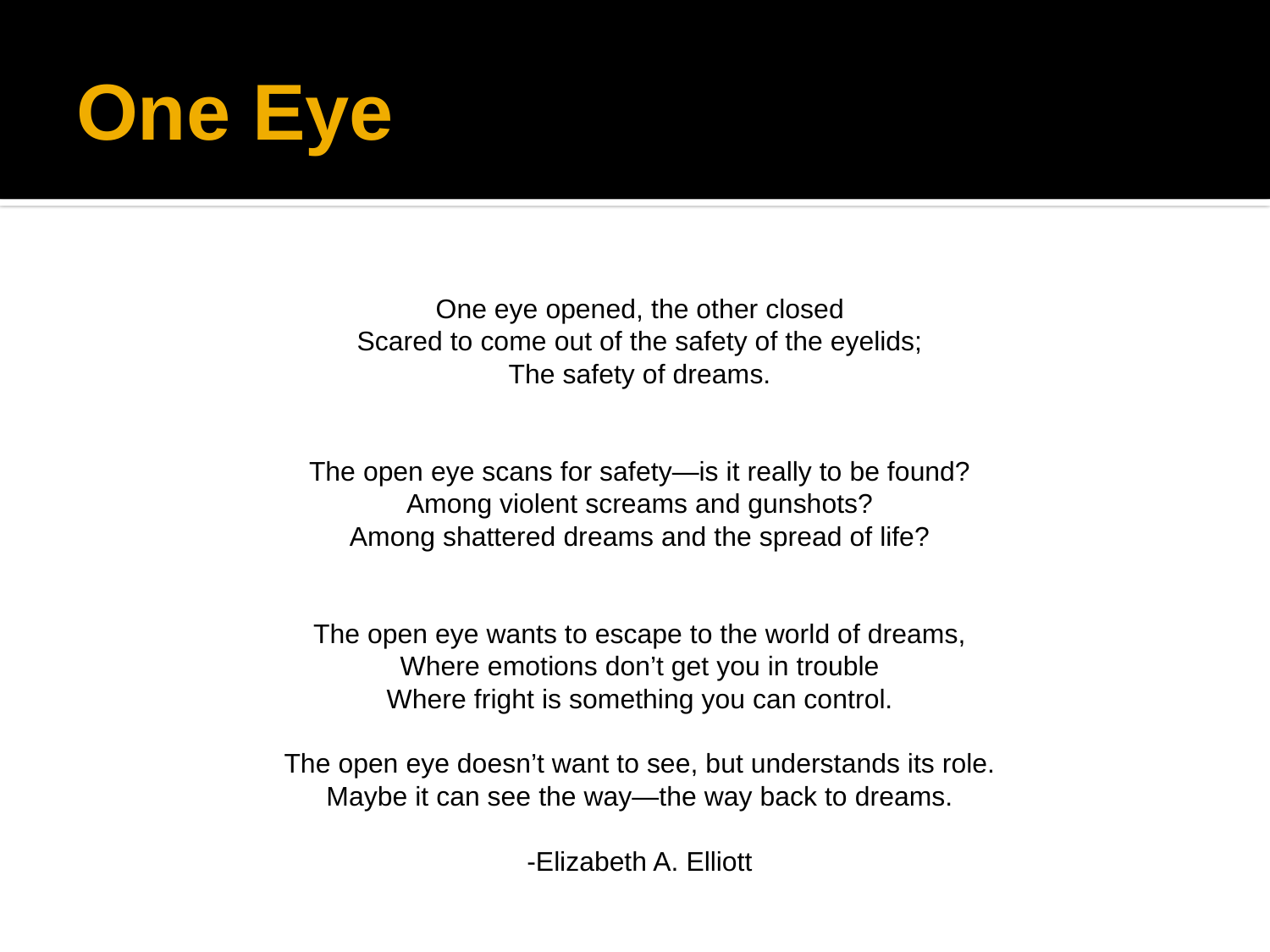

# One Eye

One eye opened, the other closed
Scared to come out of the safety of the eyelids;
The safety of dreams.

The open eye scans for safety—is it really to be found?
Among violent screams and gunshots?
Among shattered dreams and the spread of life?

The open eye wants to escape to the world of dreams,
Where emotions don’t get you in trouble
Where fright is something you can control.

The open eye doesn’t want to see, but understands its role.
Maybe it can see the way—the way back to dreams.

-Elizabeth A. Elliott